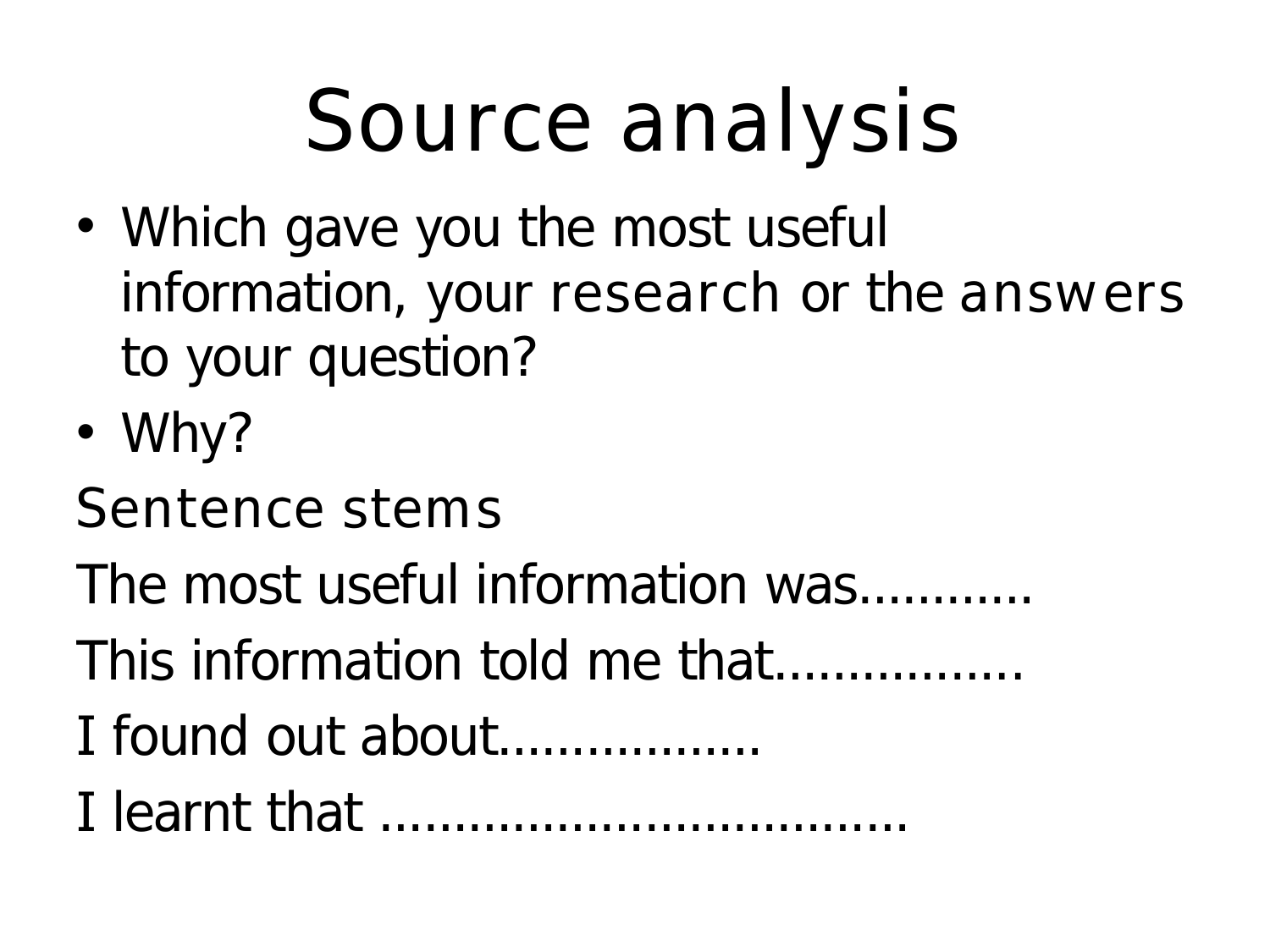

# Source analysis
Which gave you the most useful information, your research or the answers to your question?
Why?
Sentence stems
The most useful information was…………
This information told me that……………..
I found out about………………
I learnt that ………………………………